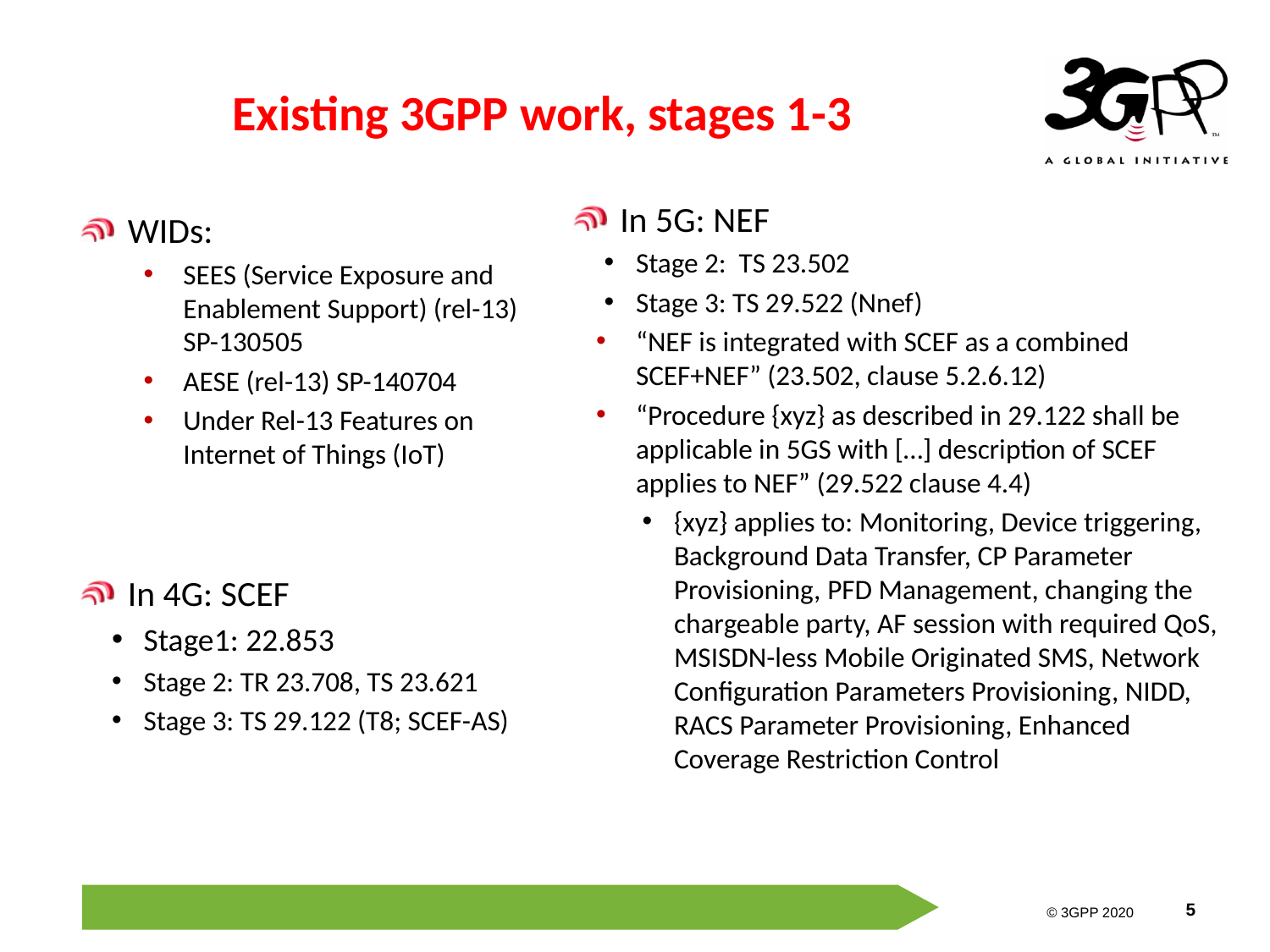

# Existing 3GPP work, stages 1-3
In 5G: NEF
Stage 2:  TS 23.502
Stage 3: TS 29.522 (Nnef)
“NEF is integrated with SCEF as a combined SCEF+NEF” (23.502, clause 5.2.6.12)
“Procedure {xyz} as described in 29.122 shall be applicable in 5GS with […] description of SCEF applies to NEF” (29.522 clause 4.4)
{xyz} applies to: Monitoring, Device triggering, Background Data Transfer, CP Parameter Provisioning, PFD Management, changing the chargeable party, AF session with required QoS, MSISDN-less Mobile Originated SMS, Network Configuration Parameters Provisioning, NIDD, RACS Parameter Provisioning, Enhanced Coverage Restriction Control

WIDs:
SEES (Service Exposure and Enablement Support) (rel-13) SP-130505
AESE (rel-13) SP-140704
Under Rel-13 Features on Internet of Things (IoT)

In 4G: SCEF
Stage1: 22.853
Stage 2: TR 23.708, TS 23.621
Stage 3: TS 29.122 (T8; SCEF-AS)